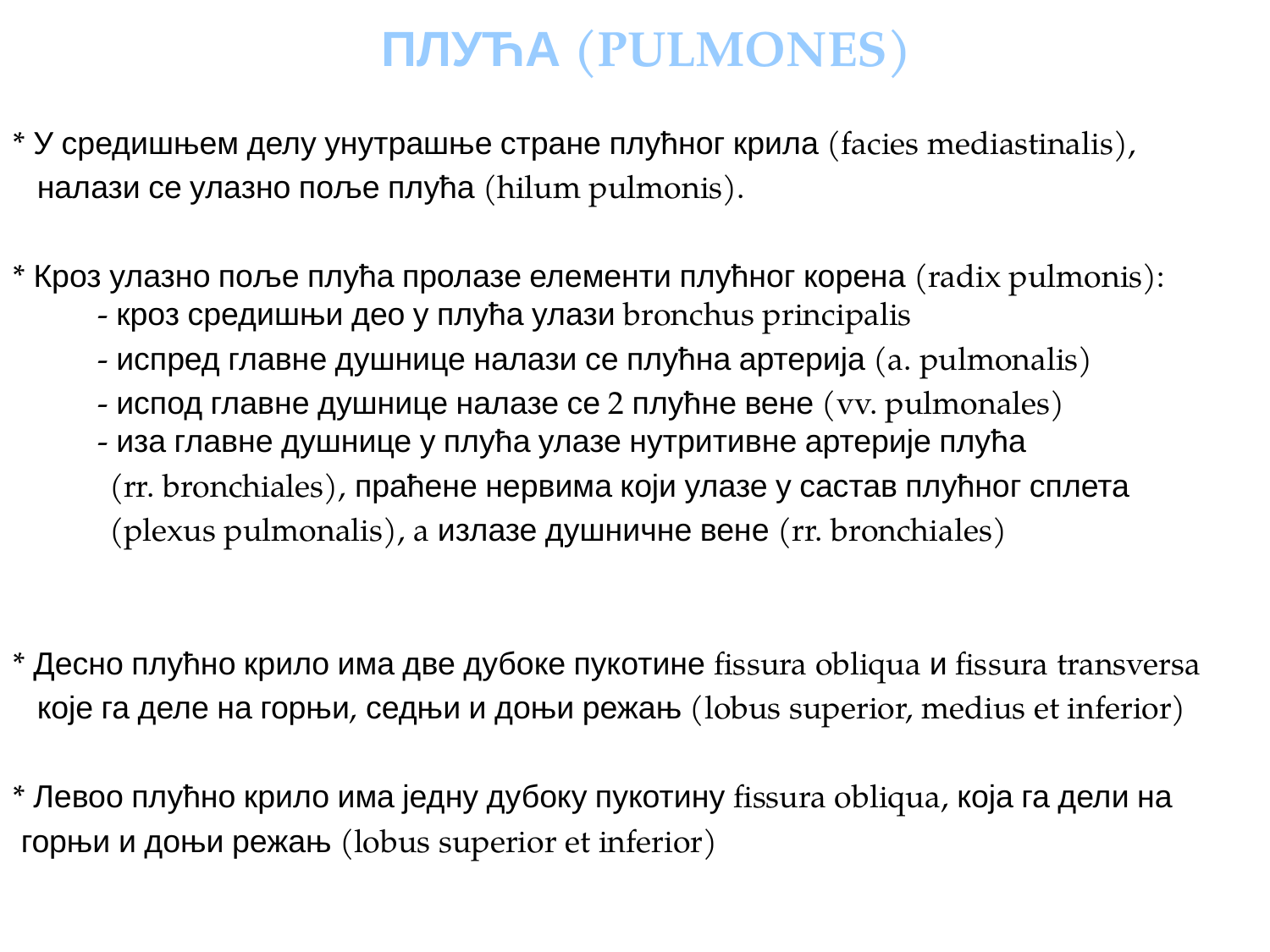

ПЛУЋА (PULMONES)
* У средишњем делу унутрашње стране плућног крила (facies mediastinalis),
   налази се улазно поље плућа (hilum pulmonis).

* Кроз улазно поље плућа пролазе елементи плућног корена (radix pulmonis):
- кроз средишњи део у плућа улази bronchus principalis
	- испред главне душнице налази се плућна артерија (a. pulmonalis)
	- испод главне душнице налазе се 2 плућне вене (vv. pulmonales)
- иза главне душнице у плућа улазе нутритивне артерије плућа
            (rr. bronchiales), праћене нервима који улазе у састав плућног сплета
            (plexus pulmonalis), a излазе душничне вене (rr. bronchiales)

* Десно плућно крило има две дубоке пукотине fissura obliqua и fissura transversa
   које га деле на горњи, седњи и доњи режањ (lobus superior, medius et inferior)

* Левоо плућно крило има једну дубоку пукотину fissura obliqua, која га дели на
 горњи и доњи режањ (lobus superior et inferior)